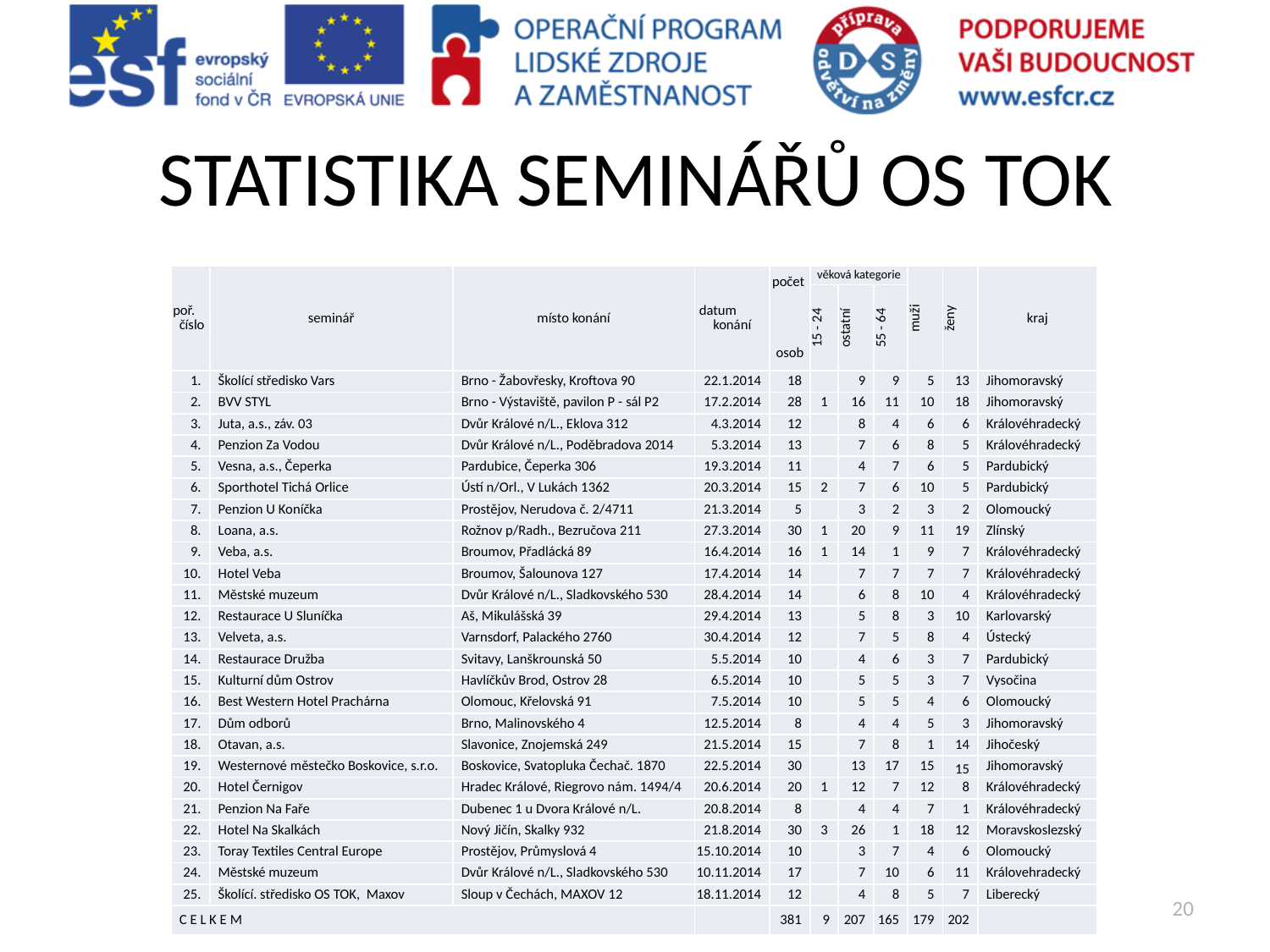

# STATISTIKA SEMINÁŘŮ OS TOK
| poř. číslo | seminář | místo konání | datum konání | počet osob | věková kategorie |  |  | muži | ženy | kraj |
| --- | --- | --- | --- | --- | --- | --- | --- | --- | --- | --- |
|  |  |  |  |  | 15 - 24 | ostatní | 55 - 64 |  |  |  |
| 1. | Školící středisko Vars | Brno - Žabovřesky, Kroftova 90 | 22.1.2014 | 18 |  | 9 | 9 | 5 | 13 | Jihomoravský |
| 2. | BVV STYL | Brno - Výstaviště, pavilon P - sál P2 | 17.2.2014 | 28 | 1 | 16 | 11 | 10 | 18 | Jihomoravský |
| 3. | Juta, a.s., záv. 03 | Dvůr Králové n/L., Eklova 312 | 4.3.2014 | 12 |  | 8 | 4 | 6 | 6 | Královéhradecký |
| 4. | Penzion Za Vodou | Dvůr Králové n/L., Poděbradova 2014 | 5.3.2014 | 13 |  | 7 | 6 | 8 | 5 | Královéhradecký |
| 5. | Vesna, a.s., Čeperka | Pardubice, Čeperka 306 | 19.3.2014 | 11 |  | 4 | 7 | 6 | 5 | Pardubický |
| 6. | Sporthotel Tichá Orlice | Ústí n/Orl., V Lukách 1362 | 20.3.2014 | 15 | 2 | 7 | 6 | 10 | 5 | Pardubický |
| 7. | Penzion U Koníčka | Prostějov, Nerudova č. 2/4711 | 21.3.2014 | 5 |  | 3 | 2 | 3 | 2 | Olomoucký |
| 8. | Loana, a.s. | Rožnov p/Radh., Bezručova 211 | 27.3.2014 | 30 | 1 | 20 | 9 | 11 | 19 | Zlínský |
| 9. | Veba, a.s. | Broumov, Přadlácká 89 | 16.4.2014 | 16 | 1 | 14 | 1 | 9 | 7 | Královéhradecký |
| 10. | Hotel Veba | Broumov, Šalounova 127 | 17.4.2014 | 14 |  | 7 | 7 | 7 | 7 | Královéhradecký |
| 11. | Městské muzeum | Dvůr Králové n/L., Sladkovského 530 | 28.4.2014 | 14 |  | 6 | 8 | 10 | 4 | Královéhradecký |
| 12. | Restaurace U Sluníčka | Aš, Mikulášská 39 | 29.4.2014 | 13 |  | 5 | 8 | 3 | 10 | Karlovarský |
| 13. | Velveta, a.s. | Varnsdorf, Palackého 2760 | 30.4.2014 | 12 |  | 7 | 5 | 8 | 4 | Ústecký |
| 14. | Restaurace Družba | Svitavy, Lanškrounská 50 | 5.5.2014 | 10 |  | 4 | 6 | 3 | 7 | Pardubický |
| 15. | Kulturní dům Ostrov | Havlíčkův Brod, Ostrov 28 | 6.5.2014 | 10 |  | 5 | 5 | 3 | 7 | Vysočina |
| 16. | Best Western Hotel Prachárna | Olomouc, Křelovská 91 | 7.5.2014 | 10 |  | 5 | 5 | 4 | 6 | Olomoucký |
| 17. | Dům odborů | Brno, Malinovského 4 | 12.5.2014 | 8 |  | 4 | 4 | 5 | 3 | Jihomoravský |
| 18. | Otavan, a.s. | Slavonice, Znojemská 249 | 21.5.2014 | 15 |  | 7 | 8 | 1 | 14 | Jihočeský |
| 19. | Westernové městečko Boskovice, s.r.o. | Boskovice, Svatopluka Čechač. 1870 | 22.5.2014 | 30 |  | 13 | 17 | 15 | 15 | Jihomoravský |
| 20. | Hotel Černigov | Hradec Králové, Riegrovo nám. 1494/4 | 20.6.2014 | 20 | 1 | 12 | 7 | 12 | 8 | Královéhradecký |
| 21. | Penzion Na Faře | Dubenec 1 u Dvora Králové n/L. | 20.8.2014 | 8 |  | 4 | 4 | 7 | 1 | Královéhradecký |
| 22. | Hotel Na Skalkách | Nový Jičín, Skalky 932 | 21.8.2014 | 30 | 3 | 26 | 1 | 18 | 12 | Moravskoslezský |
| 23. | Toray Textiles Central Europe | Prostějov, Průmyslová 4 | 15.10.2014 | 10 |  | 3 | 7 | 4 | 6 | Olomoucký |
| 24. | Městské muzeum | Dvůr Králové n/L., Sladkovského 530 | 10.11.2014 | 17 |  | 7 | 10 | 6 | 11 | Královehradecký |
| 25. | Školící. středisko OS TOK, Maxov | Sloup v Čechách, MAXOV 12 | 18.11.2014 | 12 |  | 4 | 8 | 5 | 7 | Liberecký |
| C E L K E M |  |  |  | 381 | 9 | 207 | 165 | 179 | 202 |  |
20